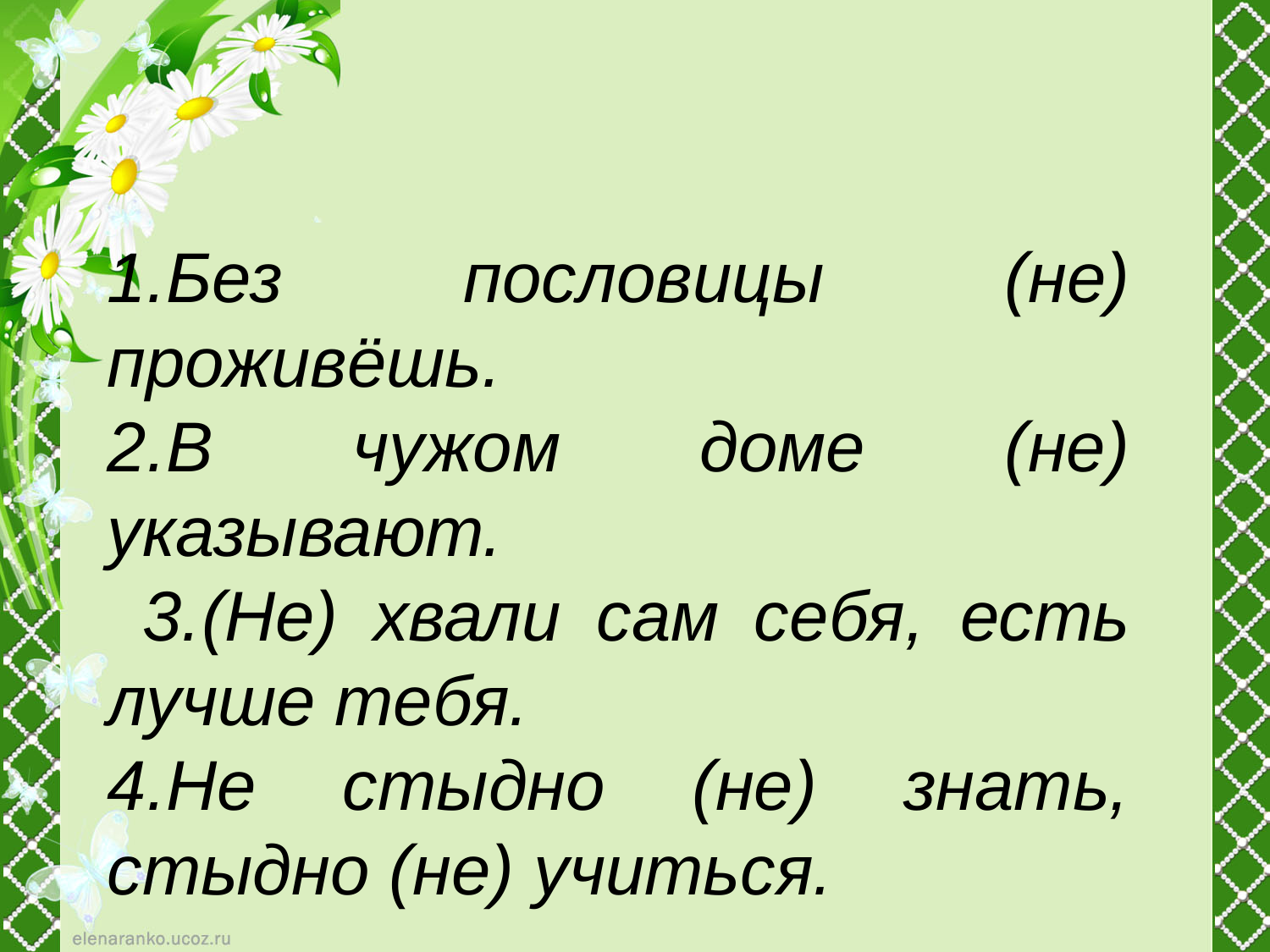

1.Без пословицы (не) проживёшь.
2.В чужом доме (не) указывают.
 3.(Не) хвали сам себя, есть лучше тебя.
4.Не стыдно (не) знать, стыдно (не) учиться.